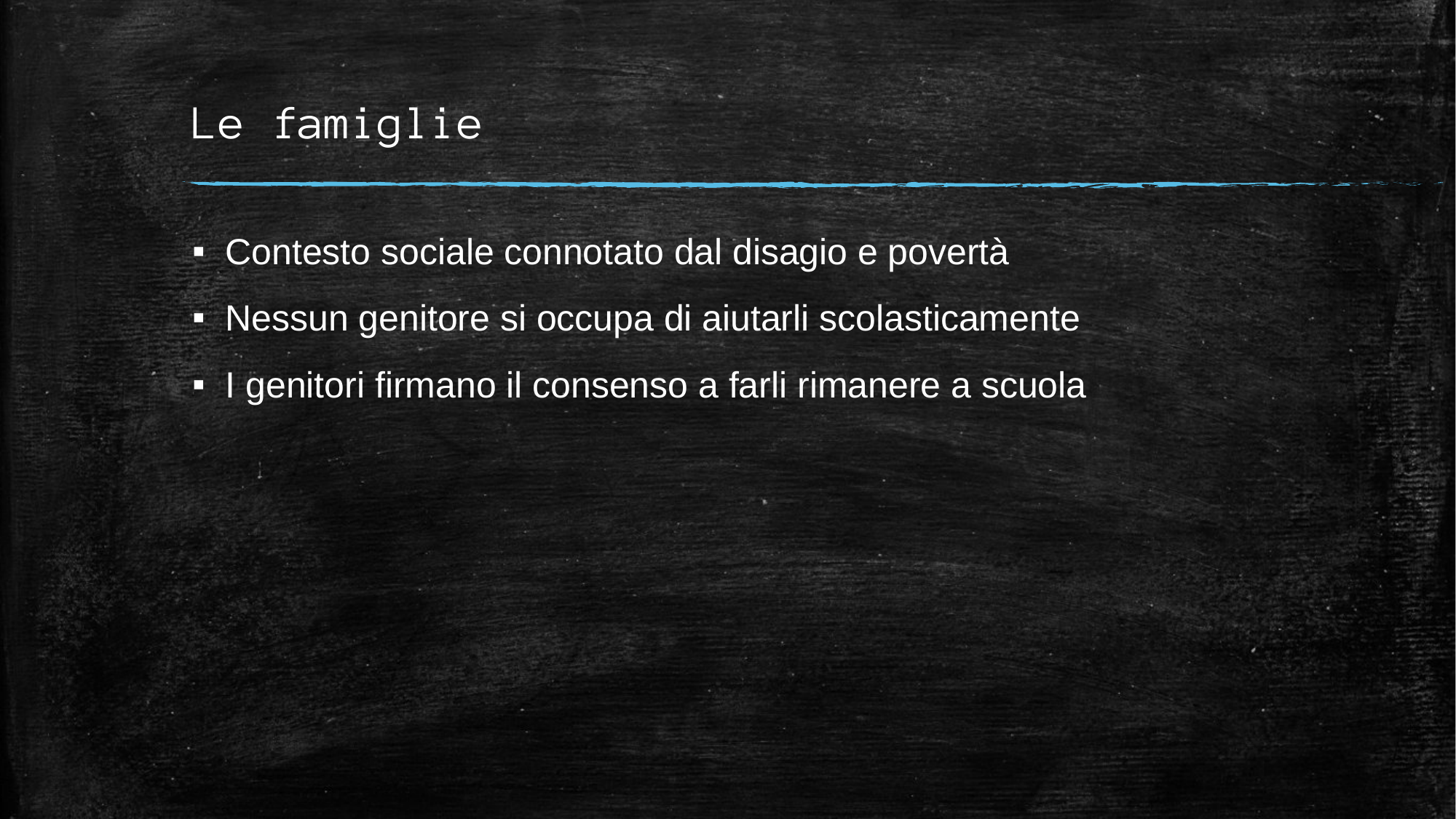

# Le famiglie
Contesto sociale connotato dal disagio e povertà
Nessun genitore si occupa di aiutarli scolasticamente
I genitori firmano il consenso a farli rimanere a scuola